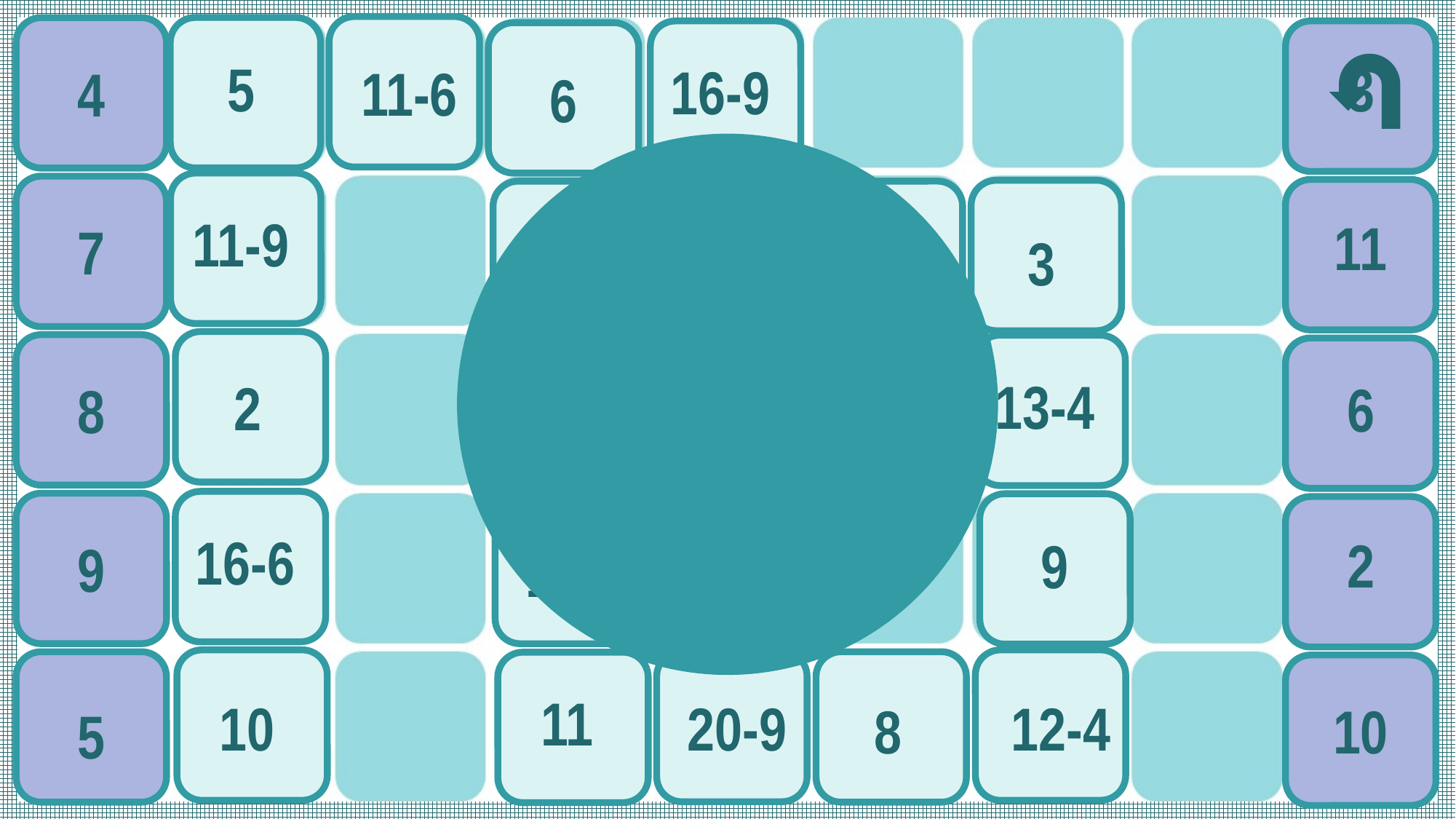

11-6

16-9

14-8

5
3
4

6

11-8

11-9

11
7
7
3

12-8

13-4

2
6
8
4

16-6

2
9
9

12-4

20-9

11
10
8
10
5